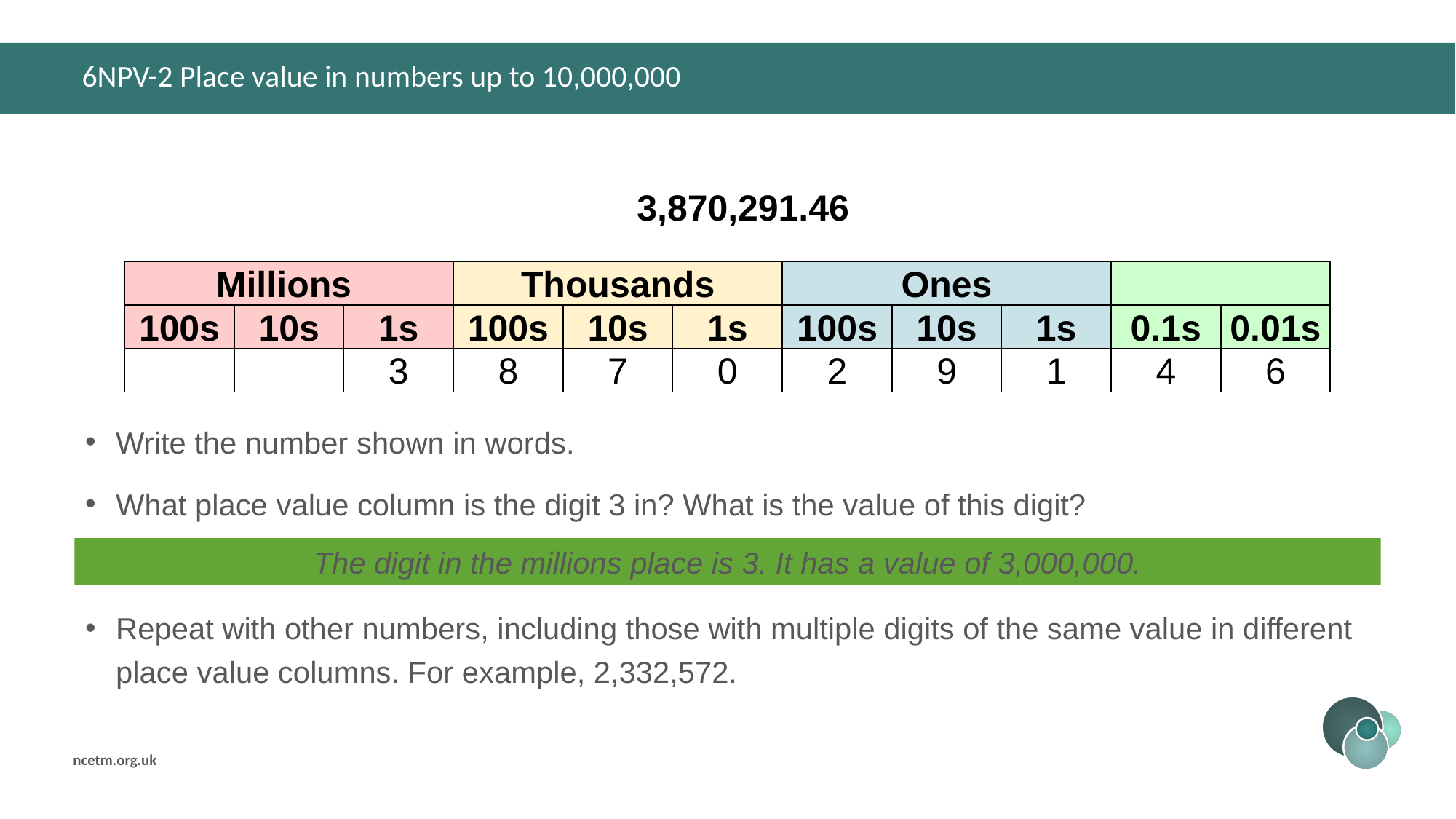

# 6NPV-2 Place value in numbers up to 10,000,000
3,870,291.46
| Millions |  |  | Thousands |  |  | Ones |  |  |  |  |
| --- | --- | --- | --- | --- | --- | --- | --- | --- | --- | --- |
| 100s | 10s | 1s | 100s | 10s | 1s | 100s | 10s | 1s | 0.1s | 0.01s |
|  |  | 3 | 8 | 7 | 0 | 2 | 9 | 1 | 4 | 6 |
Write the number shown in words.
What place value column is the digit 3 in? What is the value of this digit?

Repeat with other numbers, including those with multiple digits of the same value in different place value columns. For example, 2,332,572.

The digit in the millions place is 3. It has a value of 3,000,000.